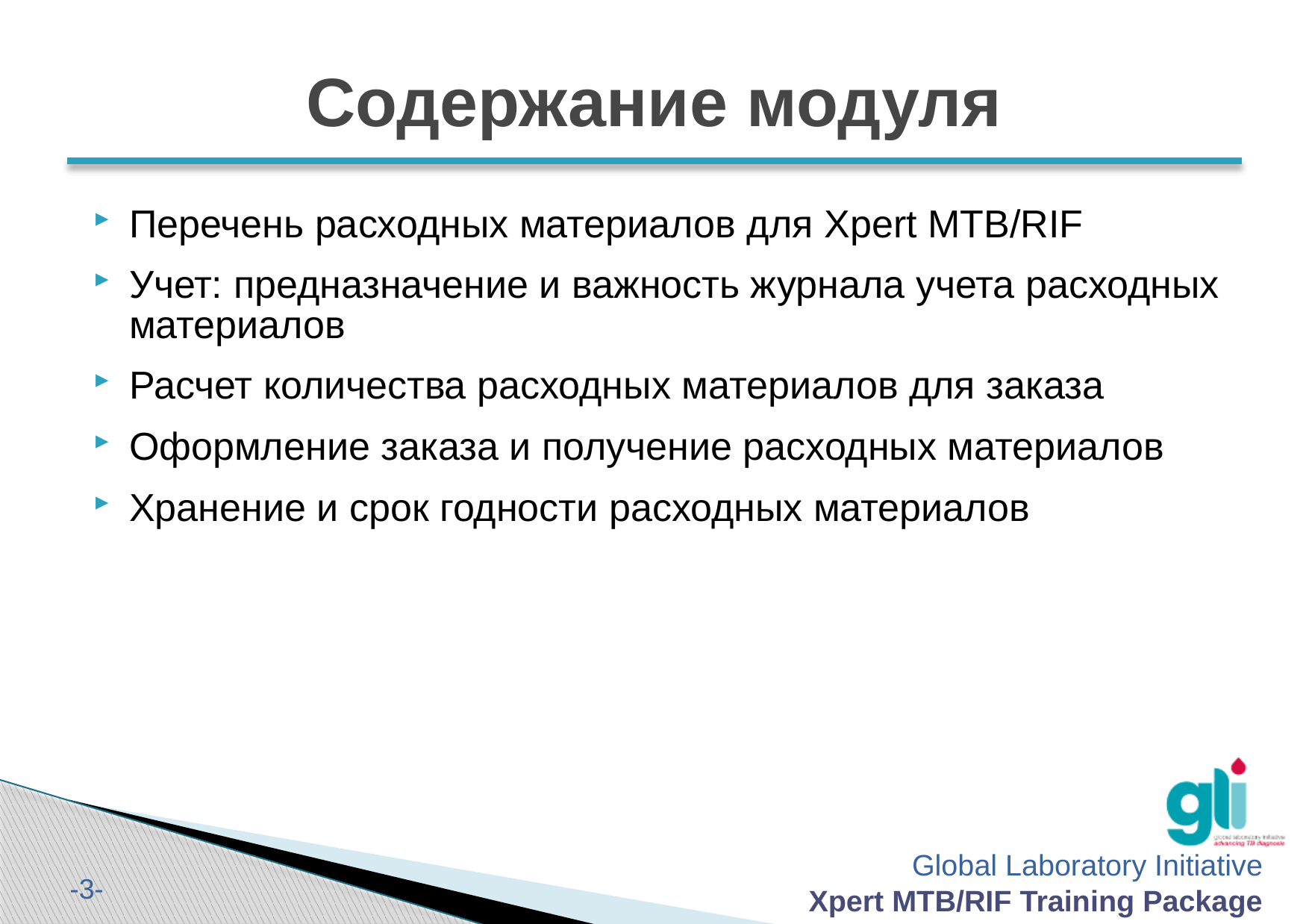

# Содержание модуля
Перечень расходных материалов для Xpert MTB/RIF
Учет: предназначение и важность журнала учета расходных материалов
Расчет количества расходных материалов для заказа
Оформление заказа и получение расходных материалов
Хранение и срок годности расходных материалов